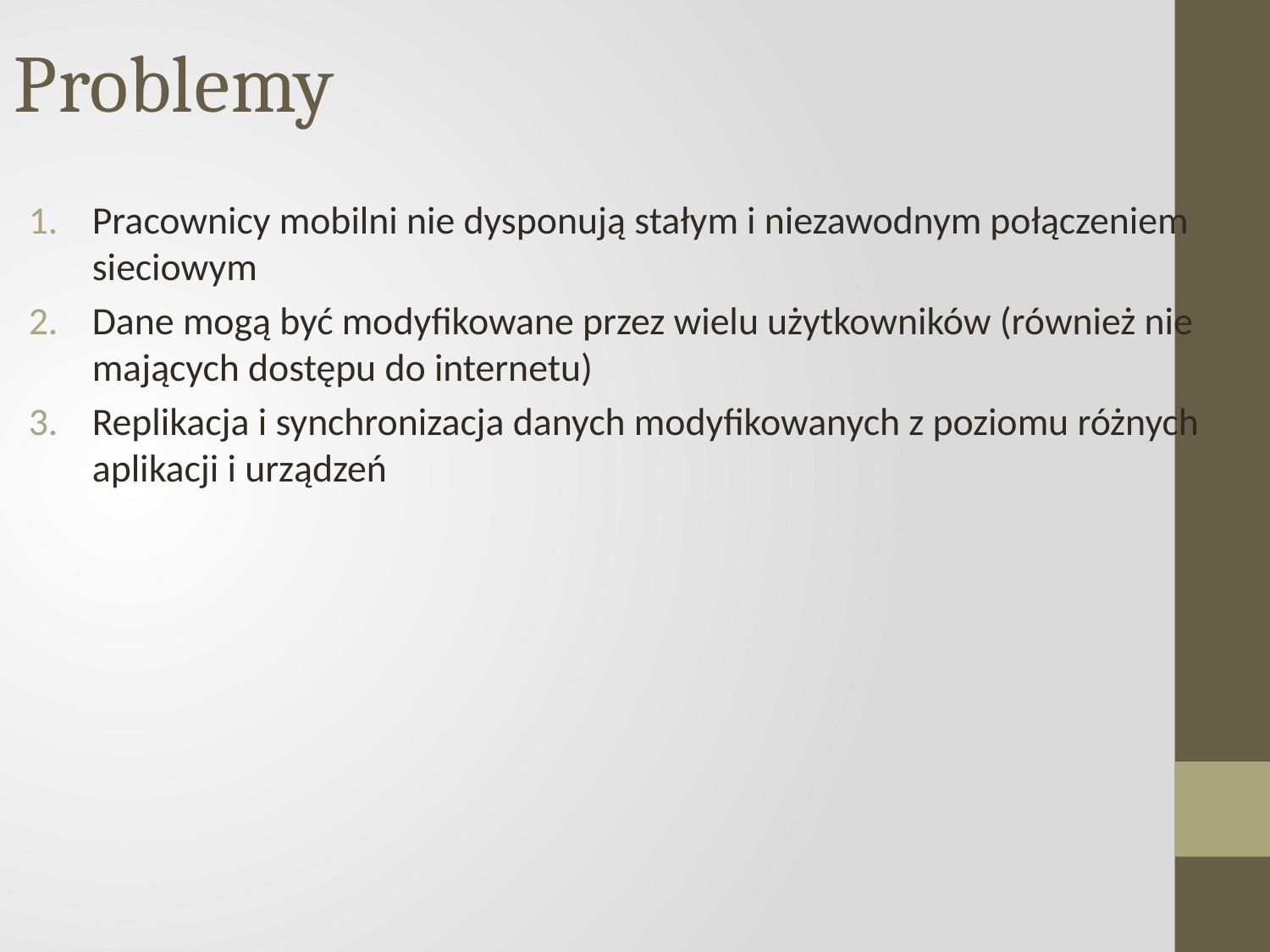

Problemy
Pracownicy mobilni nie dysponują stałym i niezawodnym połączeniem sieciowym
Dane mogą być modyfikowane przez wielu użytkowników (również nie mających dostępu do internetu)
Replikacja i synchronizacja danych modyfikowanych z poziomu różnych aplikacji i urządzeń